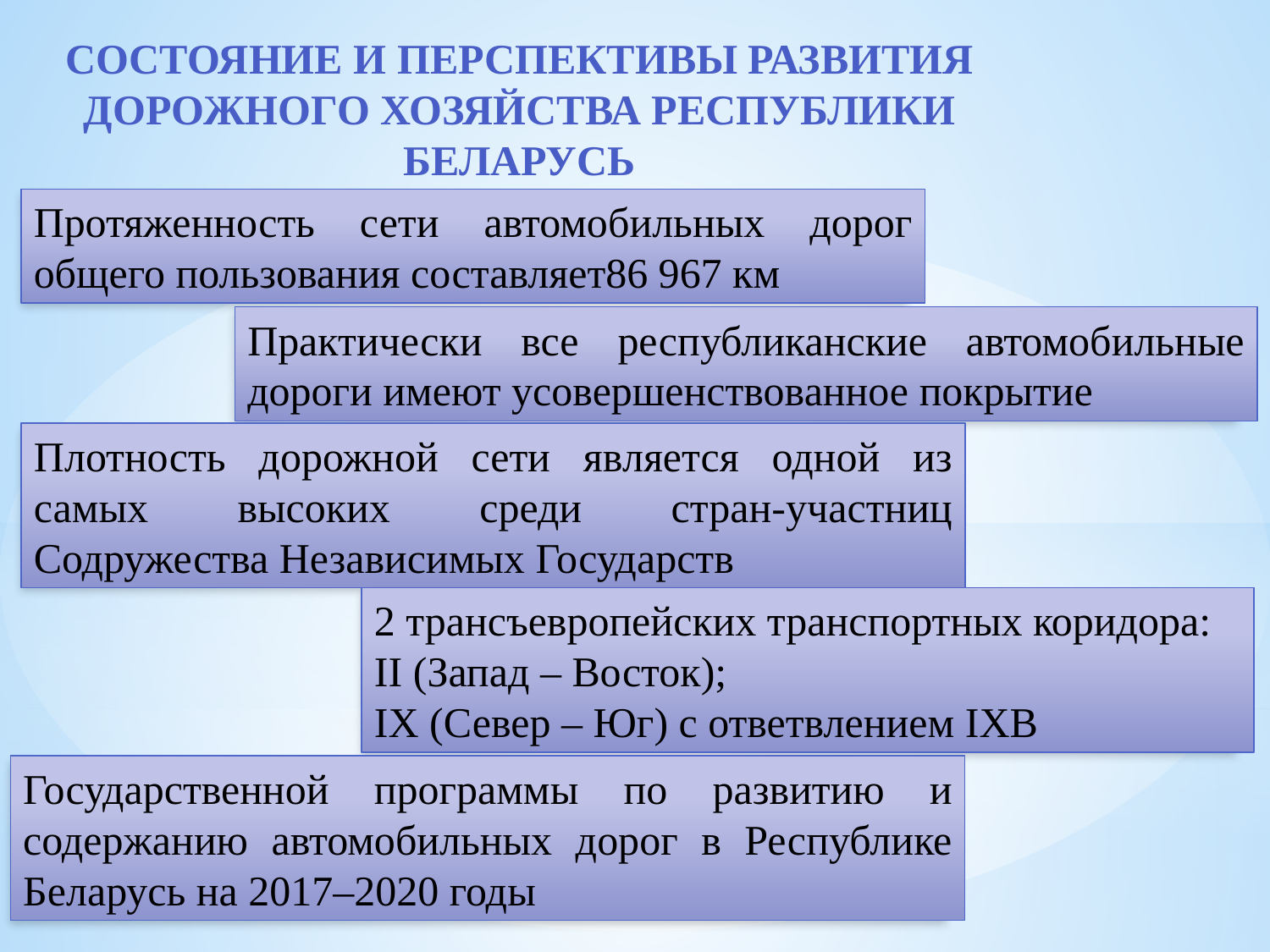

Состояние и перспективы развития
дорожного хозяйства Республики Беларусь
Протяженность сети автомобильных дорог общего пользования составляет86 967 км
Практически все республиканские автомобильные дороги имеют усовершенствованное покрытие
Плотность дорожной сети является одной из самых высоких среди стран-участниц Содружества Независимых Государств
2 трансъевропейских транспортных коридора:
II (Запад – Восток);
IX (Север – Юг) с ответвлением IXВ
Государственной программы по развитию и содержанию автомобильных дорог в Республике Беларусь на 2017–2020 годы